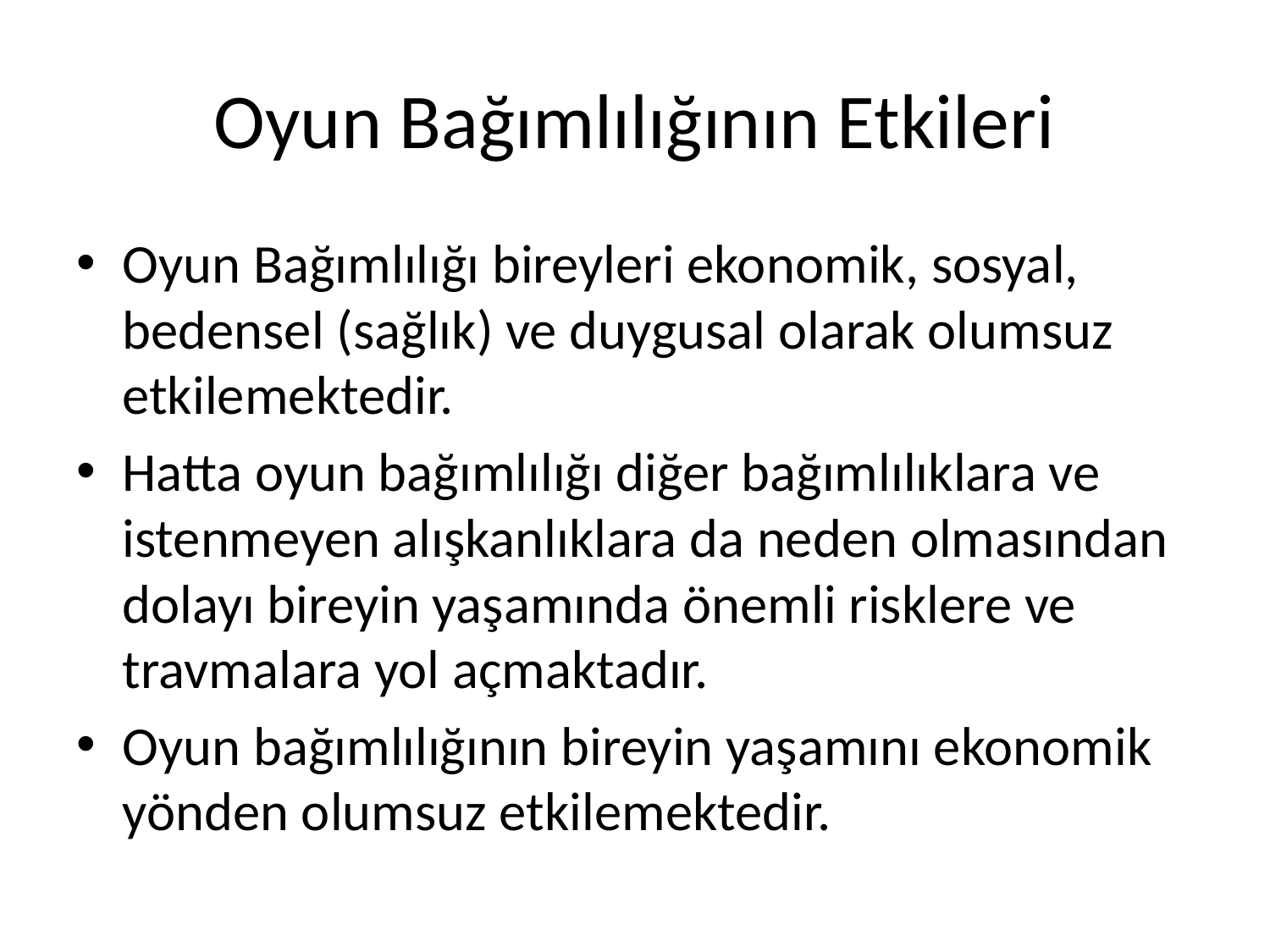

# Oyun Bağımlılığının Etkileri
Oyun Bağımlılığı bireyleri ekonomik, sosyal, bedensel (sağlık) ve duygusal olarak olumsuz etkilemektedir.
Hatta oyun bağımlılığı diğer bağımlılıklara ve istenmeyen alışkanlıklara da neden olmasından dolayı bireyin yaşamında önemli risklere ve travmalara yol açmaktadır.
Oyun bağımlılığının bireyin yaşamını ekonomik yönden olumsuz etkilemektedir.